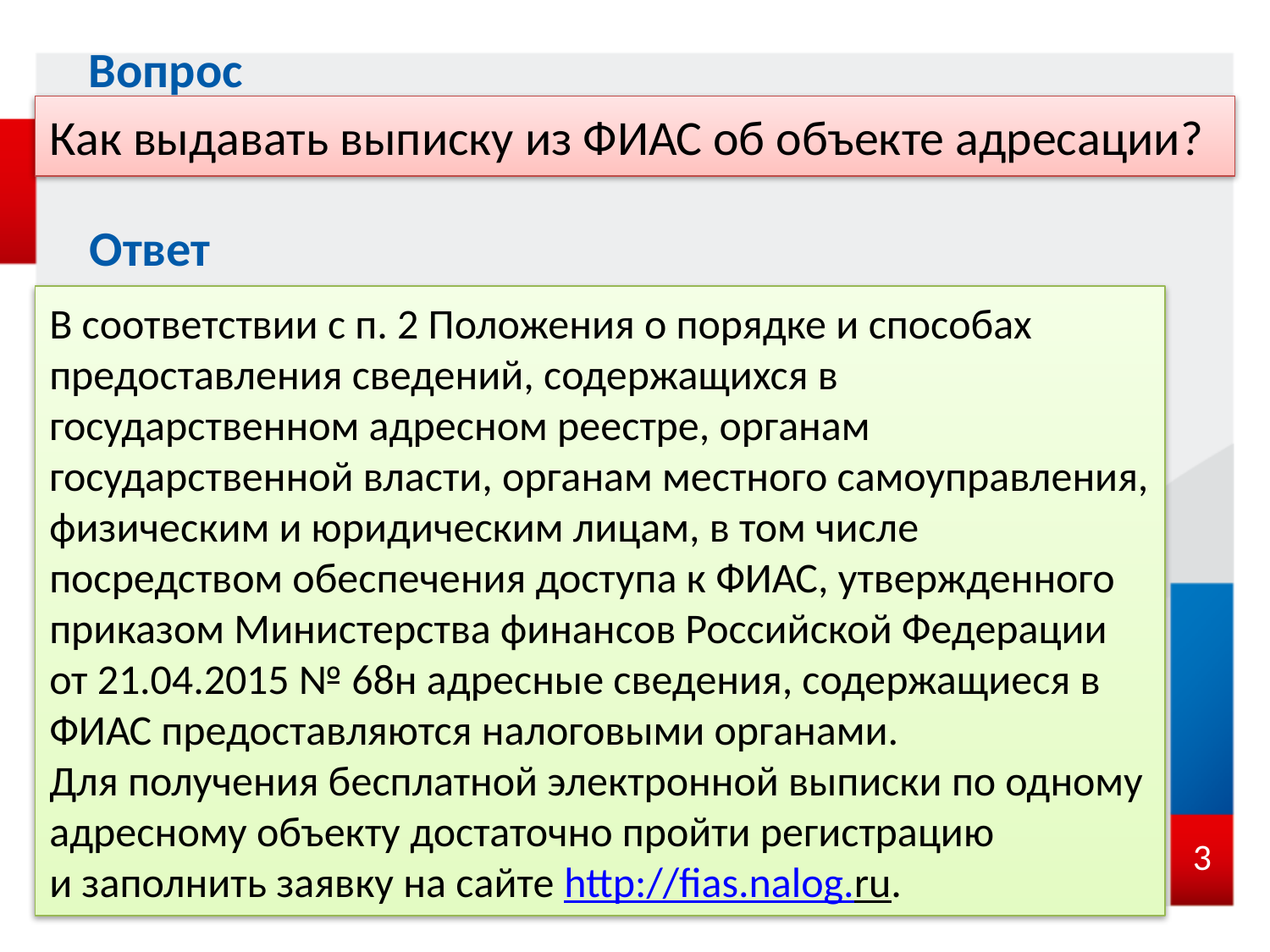

Вопрос
Как выдавать выписку из ФИАС об объекте адресации?
Ответ
В соответствии с п. 2 Положения о порядке и способах предоставления сведений, содержащихся в государственном адресном реестре, органам государственной власти, органам местного самоуправления, физическим и юридическим лицам, в том числе посредством обеспечения доступа к ФИАС, утвержденного приказом Министерства финансов Российской Федерации от 21.04.2015 № 68н адресные сведения, содержащиеся в ФИАС предоставляются налоговыми органами.
Для получения бесплатной электронной выписки по одному адресному объекту достаточно пройти регистрацию и заполнить заявку на сайте http://fias.nalog.ru.
3